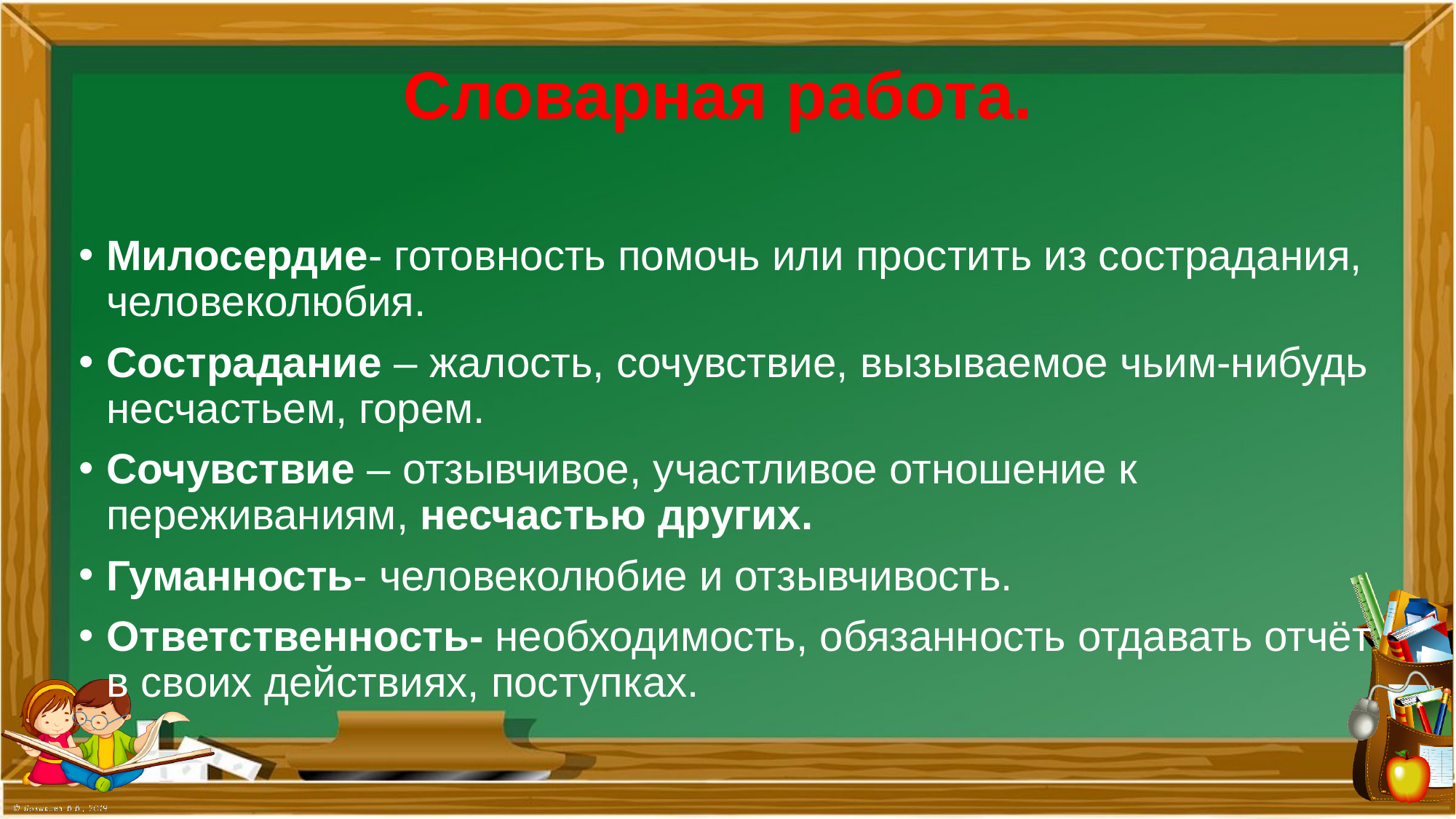

# Словарная работа.
Милосердие- готовность помочь или простить из сострадания, человеколюбия.
Сострадание – жалость, сочувствие, вызываемое чьим-нибудь несчастьем, горем.
Сочувствие – отзывчивое, участливое отношение к переживаниям, несчастью других.
Гуманность- человеколюбие и отзывчивость.
Ответственность- необходимость, обязанность отдавать отчёт в своих действиях, поступках.